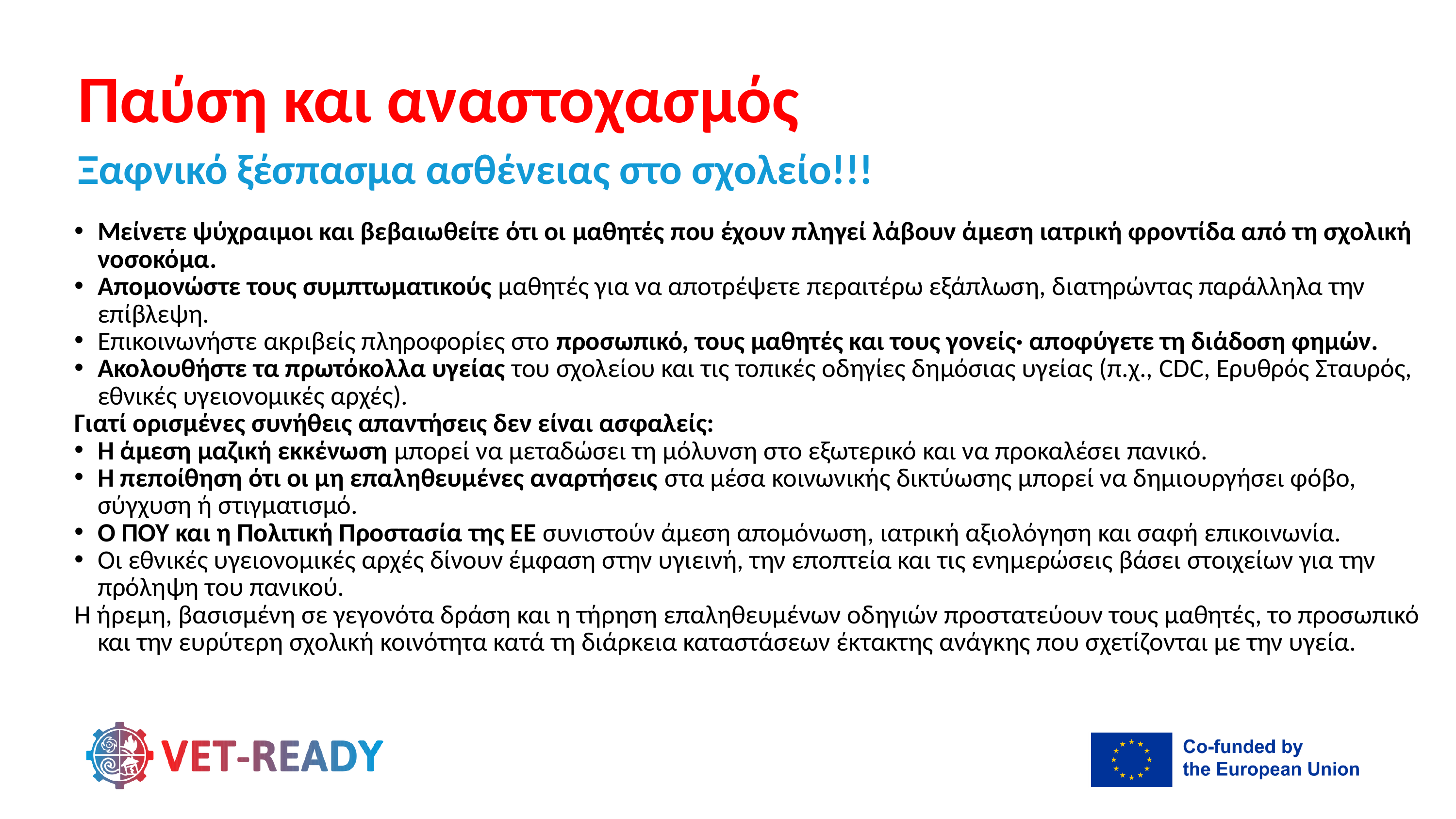

Παύση και αναστοχασμός
Ξαφνικό ξέσπασμα ασθένειας στο σχολείο!!!
Μείνετε ψύχραιμοι και βεβαιωθείτε ότι οι μαθητές που έχουν πληγεί λάβουν άμεση ιατρική φροντίδα από τη σχολική νοσοκόμα.
Απομονώστε τους συμπτωματικούς μαθητές για να αποτρέψετε περαιτέρω εξάπλωση, διατηρώντας παράλληλα την επίβλεψη.
Επικοινωνήστε ακριβείς πληροφορίες στο προσωπικό, τους μαθητές και τους γονείς· αποφύγετε τη διάδοση φημών.
Ακολουθήστε τα πρωτόκολλα υγείας του σχολείου και τις τοπικές οδηγίες δημόσιας υγείας (π.χ., CDC, Ερυθρός Σταυρός, εθνικές υγειονομικές αρχές).
Γιατί ορισμένες συνήθεις απαντήσεις δεν είναι ασφαλείς:
Η άμεση μαζική εκκένωση μπορεί να μεταδώσει τη μόλυνση στο εξωτερικό και να προκαλέσει πανικό.
Η πεποίθηση ότι οι μη επαληθευμένες αναρτήσεις στα μέσα κοινωνικής δικτύωσης μπορεί να δημιουργήσει φόβο, σύγχυση ή στιγματισμό.
Ο ΠΟΥ και η Πολιτική Προστασία της ΕΕ συνιστούν άμεση απομόνωση, ιατρική αξιολόγηση και σαφή επικοινωνία.
Οι εθνικές υγειονομικές αρχές δίνουν έμφαση στην υγιεινή, την εποπτεία και τις ενημερώσεις βάσει στοιχείων για την πρόληψη του πανικού.
Η ήρεμη, βασισμένη σε γεγονότα δράση και η τήρηση επαληθευμένων οδηγιών προστατεύουν τους μαθητές, το προσωπικό και την ευρύτερη σχολική κοινότητα κατά τη διάρκεια καταστάσεων έκτακτης ανάγκης που σχετίζονται με την υγεία.